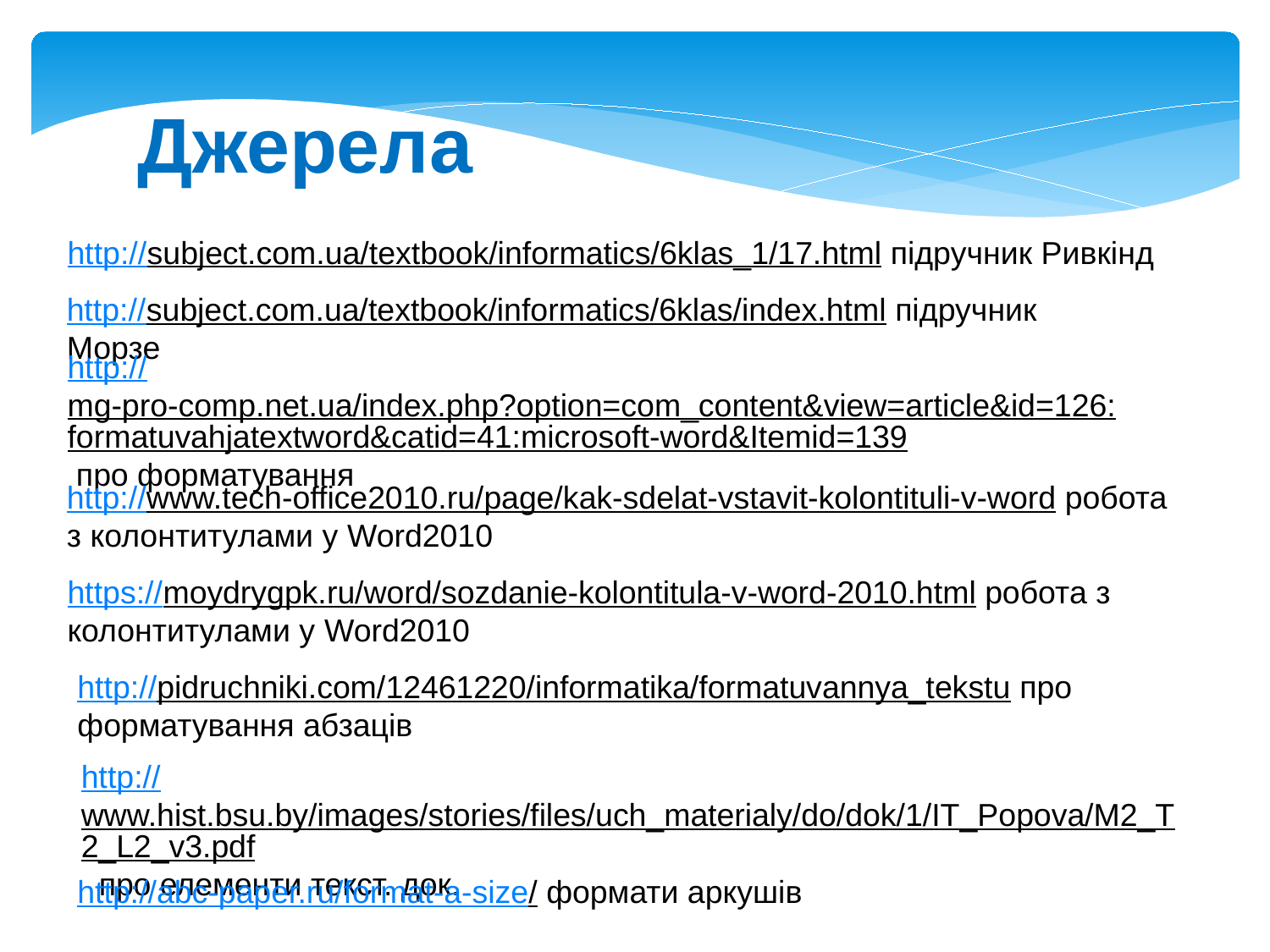

Джерела
http://subject.com.ua/textbook/informatics/6klas_1/17.html підручник Ривкінд
http://subject.com.ua/textbook/informatics/6klas/index.html підручник Морзе
http://mg-pro-comp.net.ua/index.php?option=com_content&view=article&id=126:formatuvahjatextword&catid=41:microsoft-word&Itemid=139 про форматування
http://www.tech-office2010.ru/page/kak-sdelat-vstavit-kolontituli-v-word робота з колонтитулами у Word2010
https://moydrygpk.ru/word/sozdanie-kolontitula-v-word-2010.html робота з колонтитулами у Word2010
http://pidruchniki.com/12461220/informatika/formatuvannya_tekstu про форматування абзаців
http://www.hist.bsu.by/images/stories/files/uch_materialy/do/dok/1/IT_Popova/M2_T2_L2_v3.pdf  про елементи текст. док.
http://abc-paper.ru/format-a-size/ формати аркушів